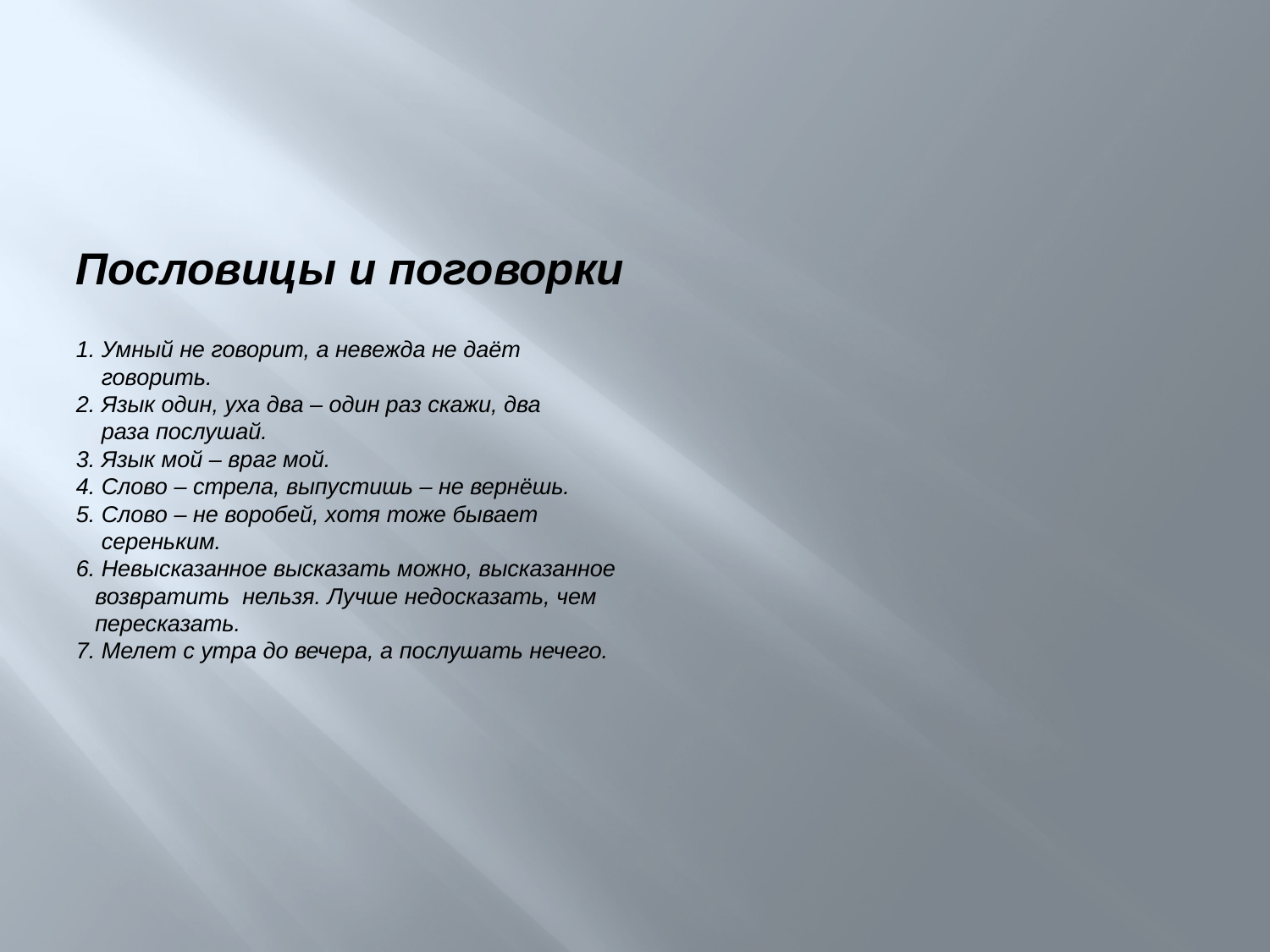

# Пословицы и поговорки 1. Умный не говорит, а невежда не даёт говорить. 2. Язык один, уха два – один раз скажи, два раза послушай. 3. Язык мой – враг мой. 4. Слово – стрела, выпустишь – не вернёшь. 5. Слово – не воробей, хотя тоже бывает сереньким. 6. Невысказанное высказать можно, высказанное возвратить  нельзя. Лучше недосказать, чем пересказать. 7. Мелет с утра до вечера, а послушать нечего.